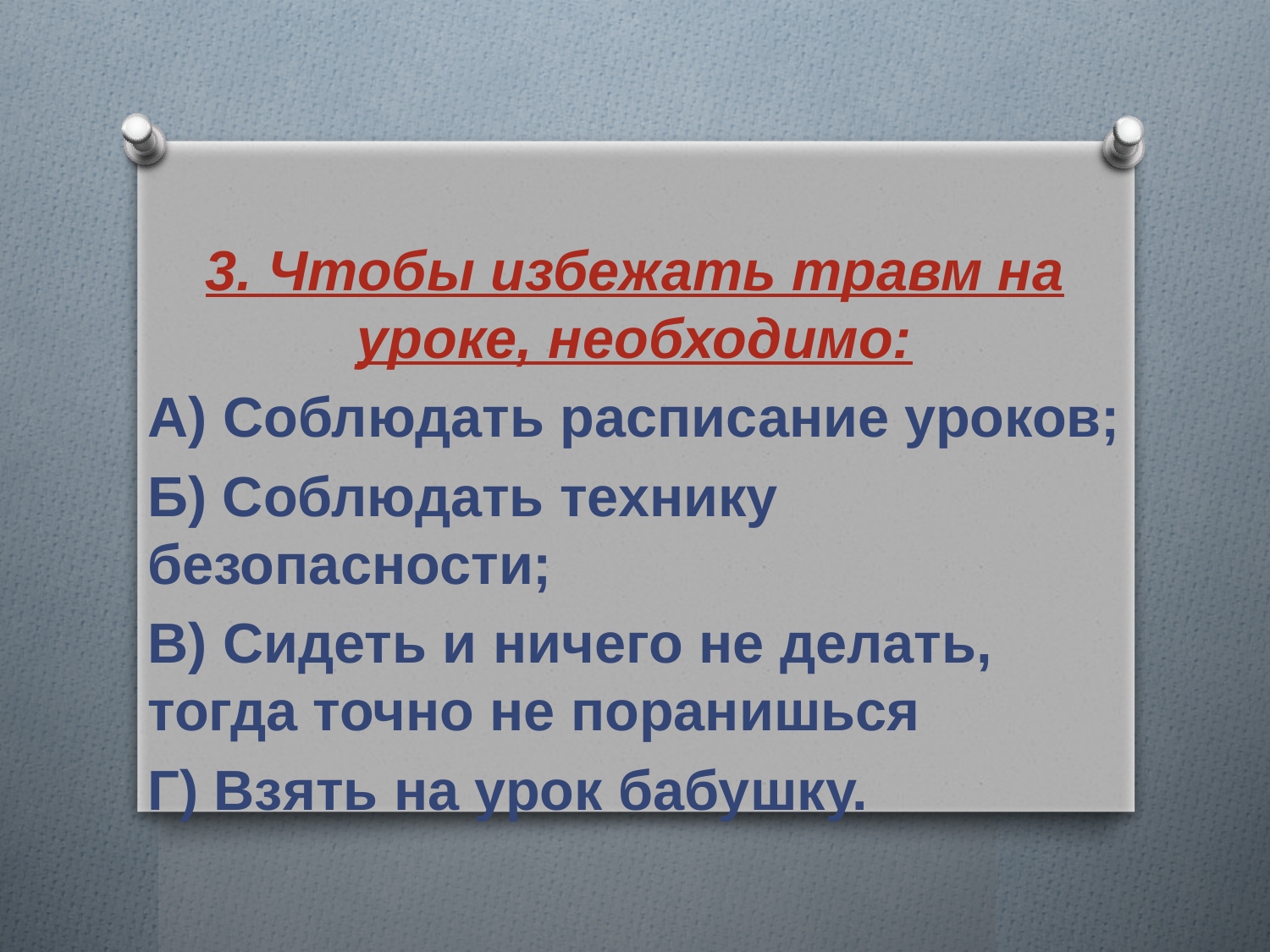

3. Чтобы избежать травм на уроке, необходимо:
А) Соблюдать расписание уроков;
Б) Соблюдать технику безопасности;
В) Сидеть и ничего не делать, тогда точно не поранишься
Г) Взять на урок бабушку.